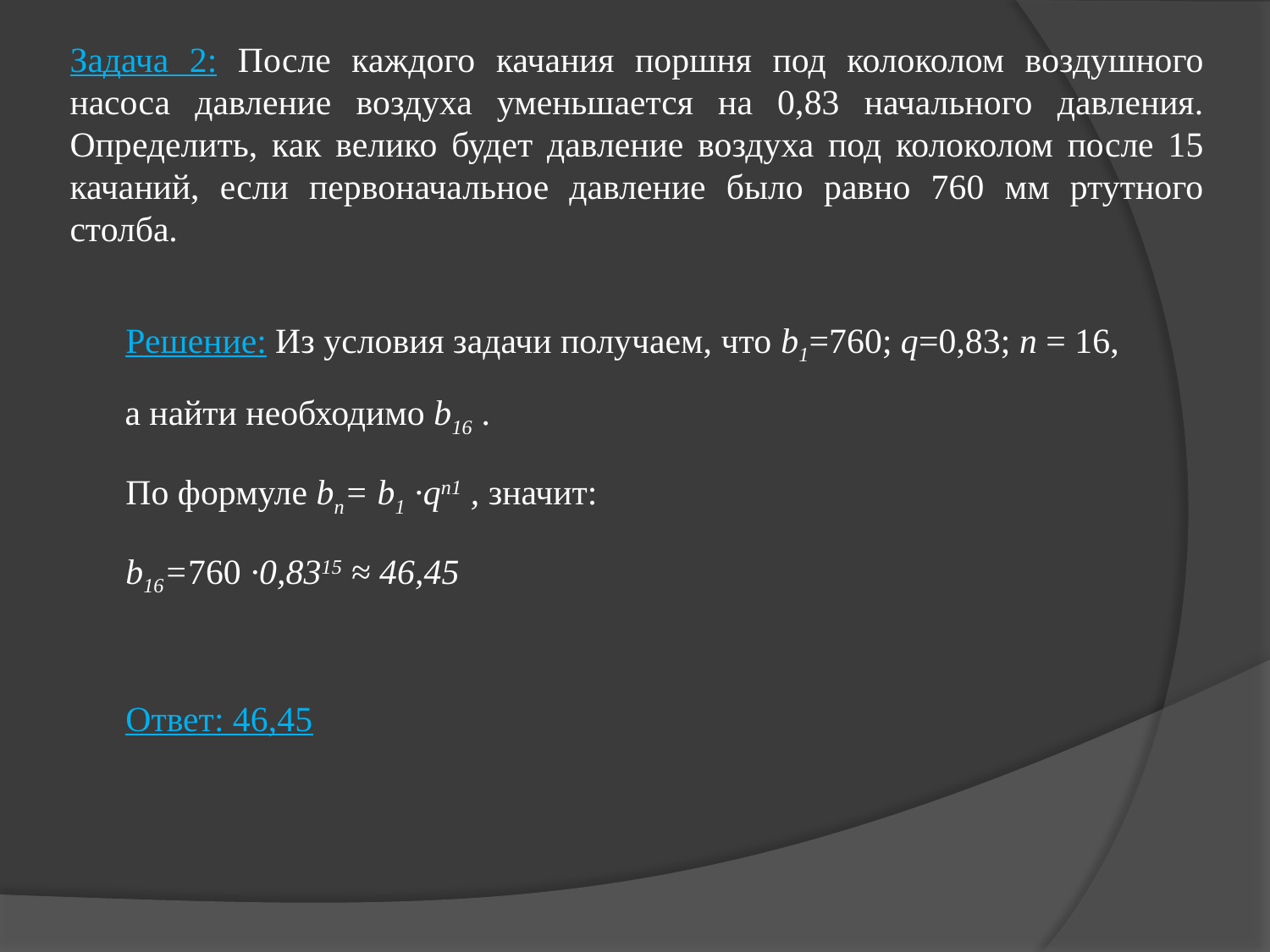

# Задача 2: После каждого качания поршня под колоколом воздушного насоса давление воздуха уменьшается на 0,83 начального давления. Определить, как велико будет давление воздуха под колоколом после 15 качаний, если первоначальное давление было равно 760 мм ртутного столба.
Решение: Из условия задачи получаем, что b1=760; q=0,83; n = 16, а найти необходимо b16 .
По формуле bп= b1 ·qn­1 , значит:
b16=760 ·0,8315 ≈ 46,45

Ответ: 46,45